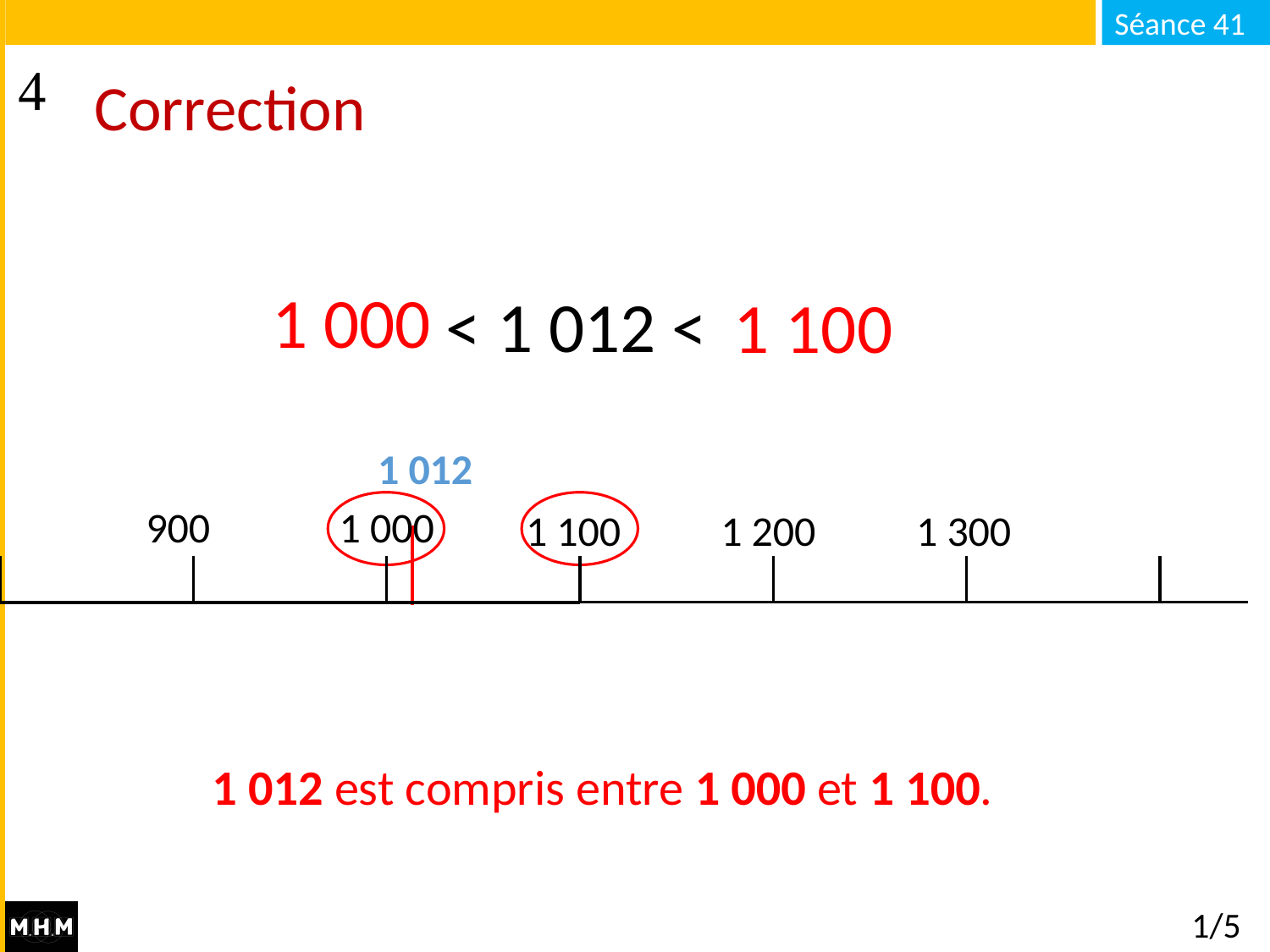

# Correction
1 000
… < 1 012 < …
1 100
1 012

900
1 000
1 100
1 200
1 300
1 012 est compris entre 1 000 et 1 100.
1/5